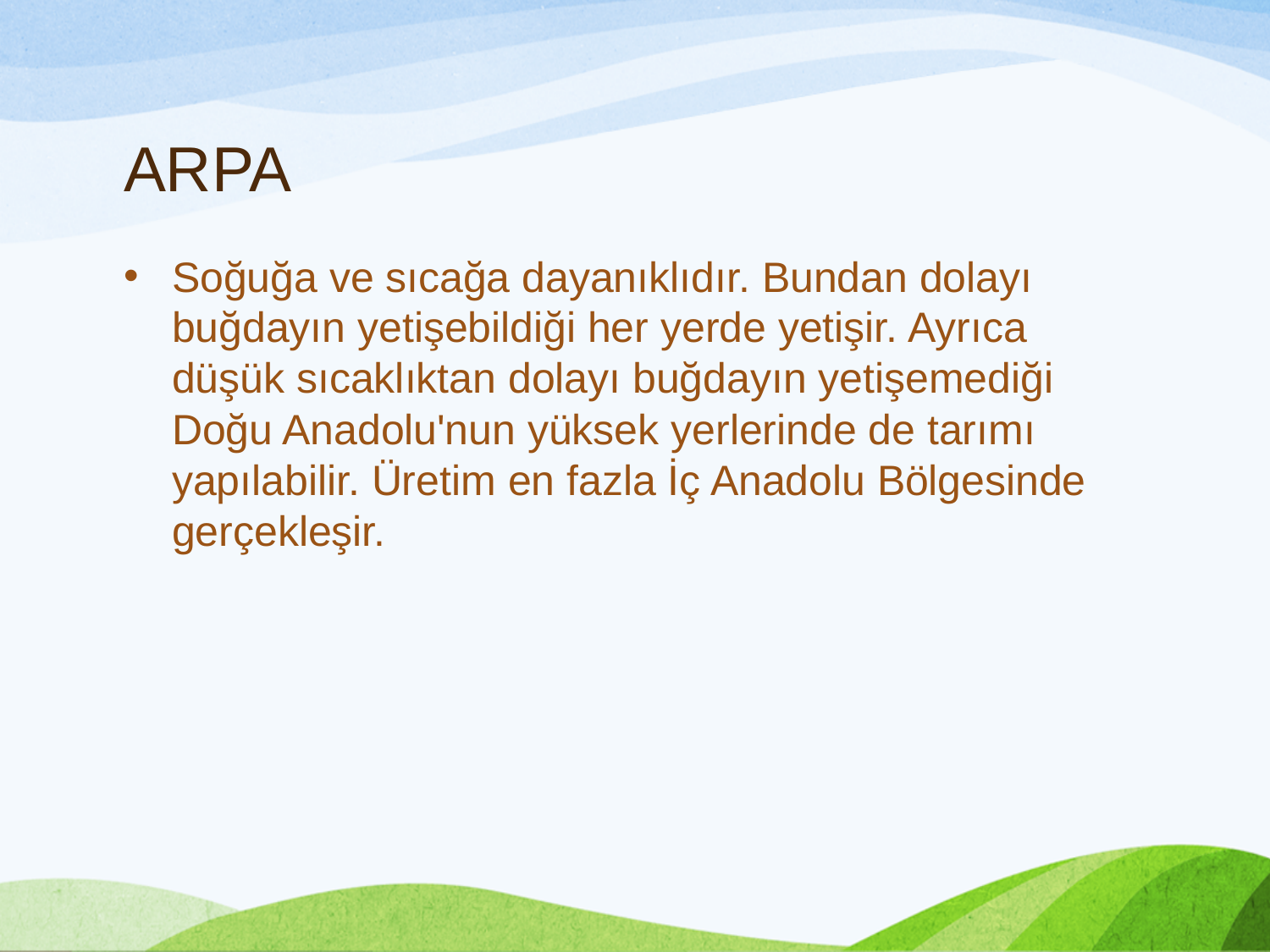

# ARPA
Soğuğa ve sıcağa dayanıklıdır. Bundan dolayı buğdayın yetişebildiği her yerde yetişir. Ayrıca düşük sıcaklıktan dolayı buğdayın yetişemediği Doğu Anadolu'nun yüksek yerlerinde de tarımı yapılabilir. Üretim en fazla İç Anadolu Bölgesinde gerçekleşir.